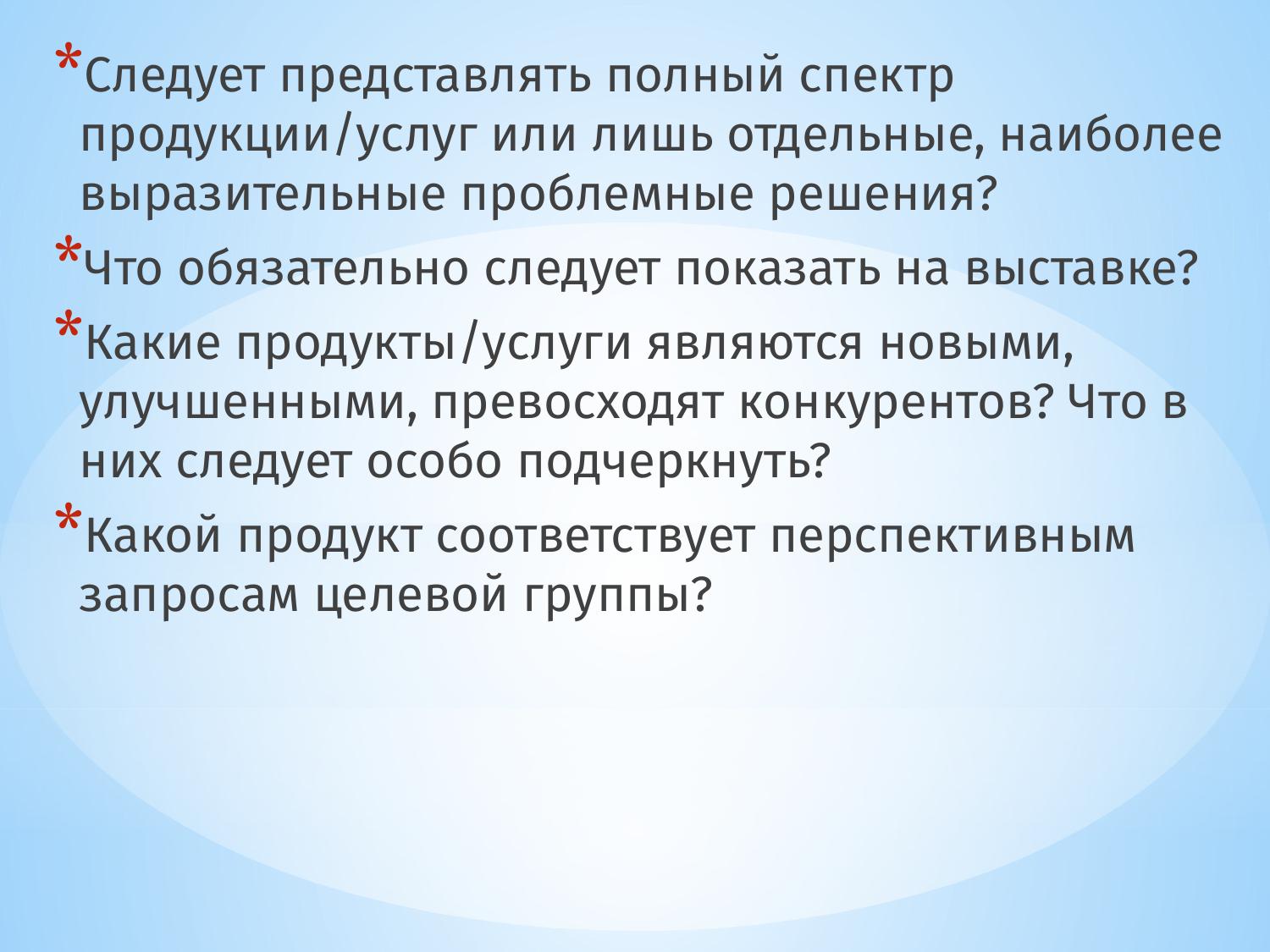

Следует представлять полный спектр продукции/услуг или лишь отдельные, наиболее выразительные проблемные решения?
Что обязательно следует показать на выставке?
Какие продукты/услуги являются новыми, улучшенными, превосходят конкурентов? Что в них следует особо подчеркнуть?
Какой продукт соответствует перспективным запросам целевой группы?

#